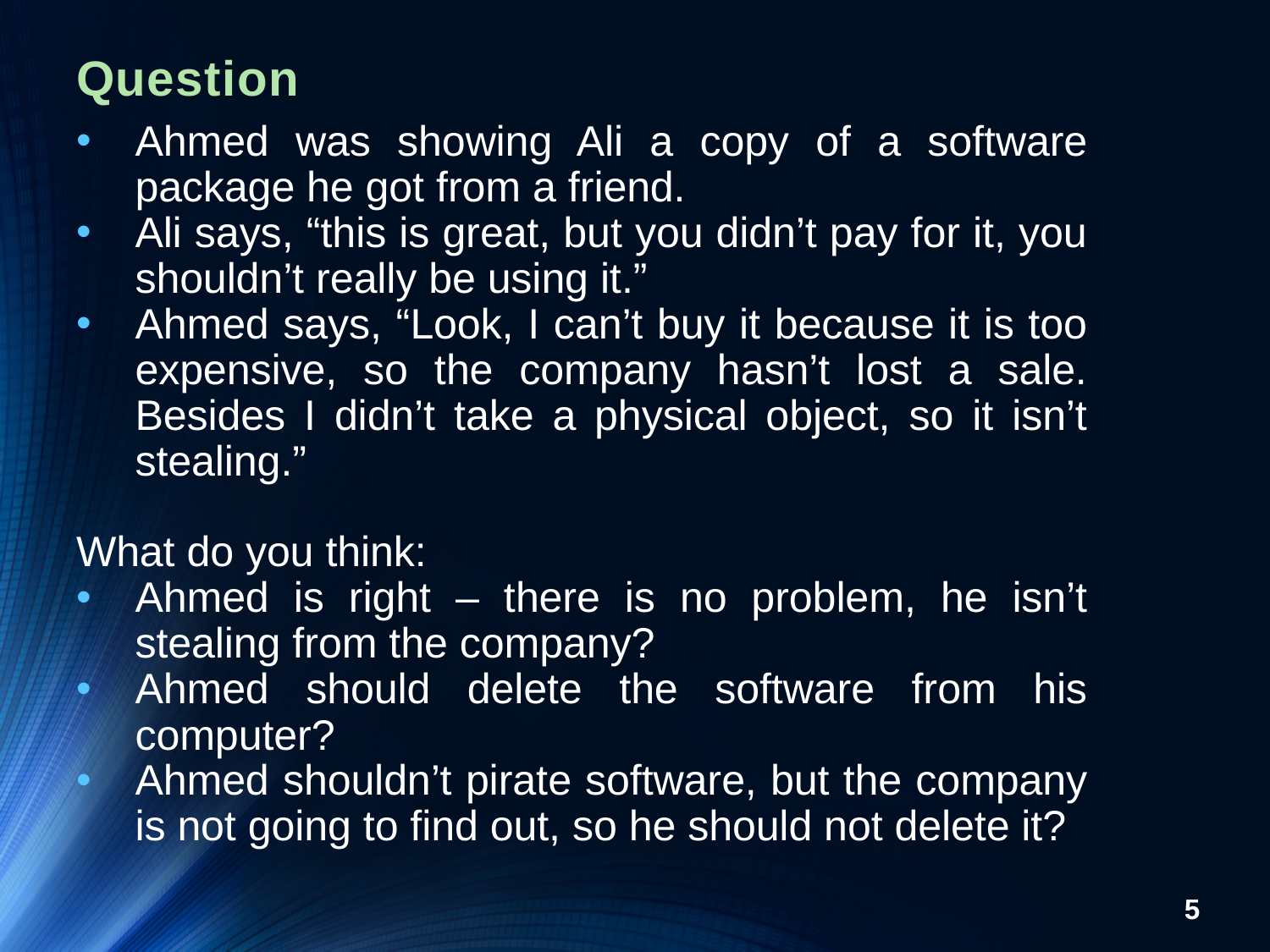

# Question
Ahmed was showing Ali a copy of a software package he got from a friend.
Ali says, “this is great, but you didn’t pay for it, you shouldn’t really be using it.”
Ahmed says, “Look, I can’t buy it because it is too expensive, so the company hasn’t lost a sale. Besides I didn’t take a physical object, so it isn’t stealing.”

What do you think:
Ahmed is right – there is no problem, he isn’t stealing from the company?
Ahmed should delete the software from his computer?
Ahmed shouldn’t pirate software, but the company is not going to find out, so he should not delete it?

5